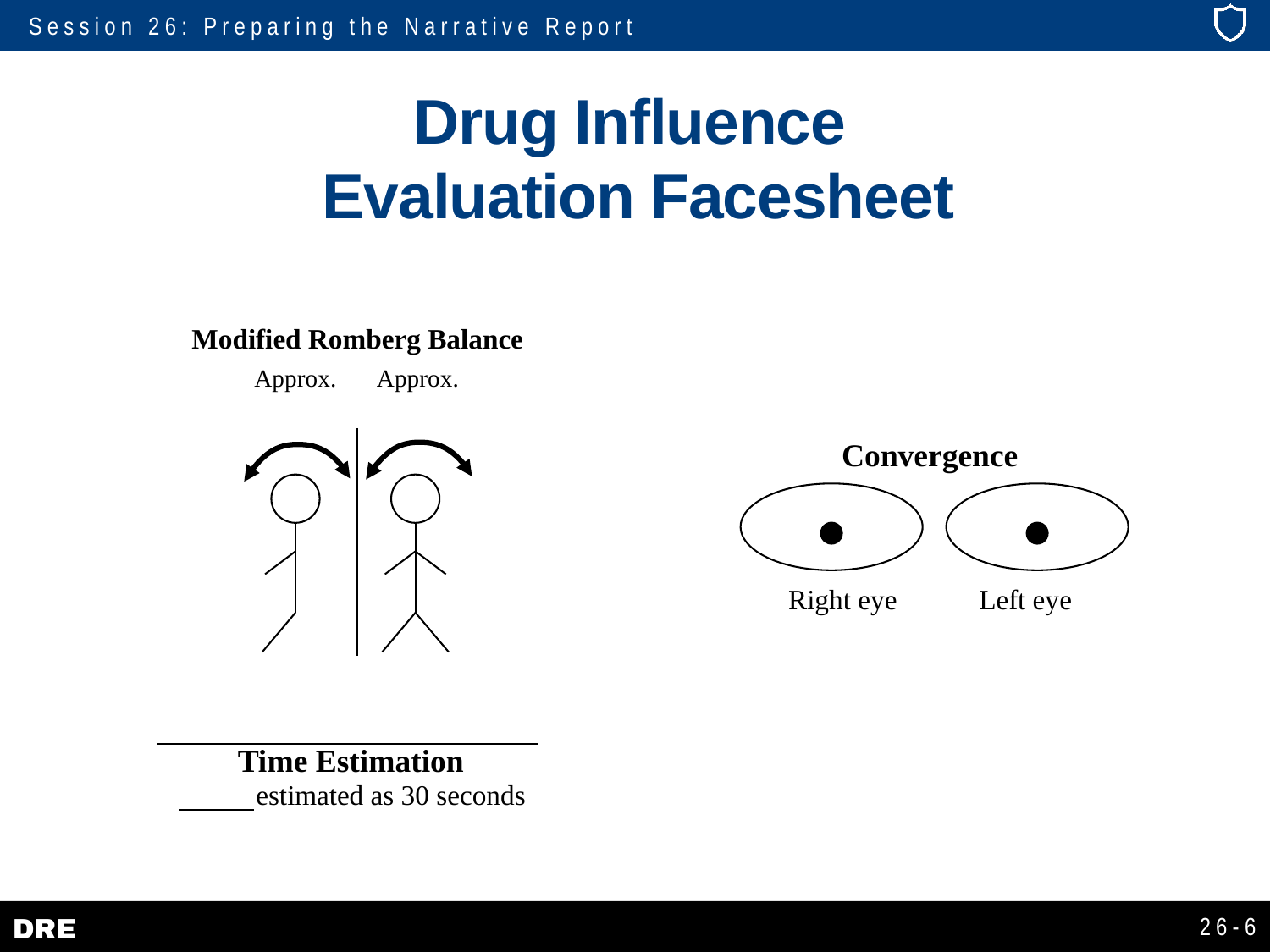

# Drug Influence Evaluation Facesheet
Modified Romberg Balance
Approx.
Approx.

Time Estimation
estimated as 30 seconds
Convergence

Right eye
Left eye
26-6